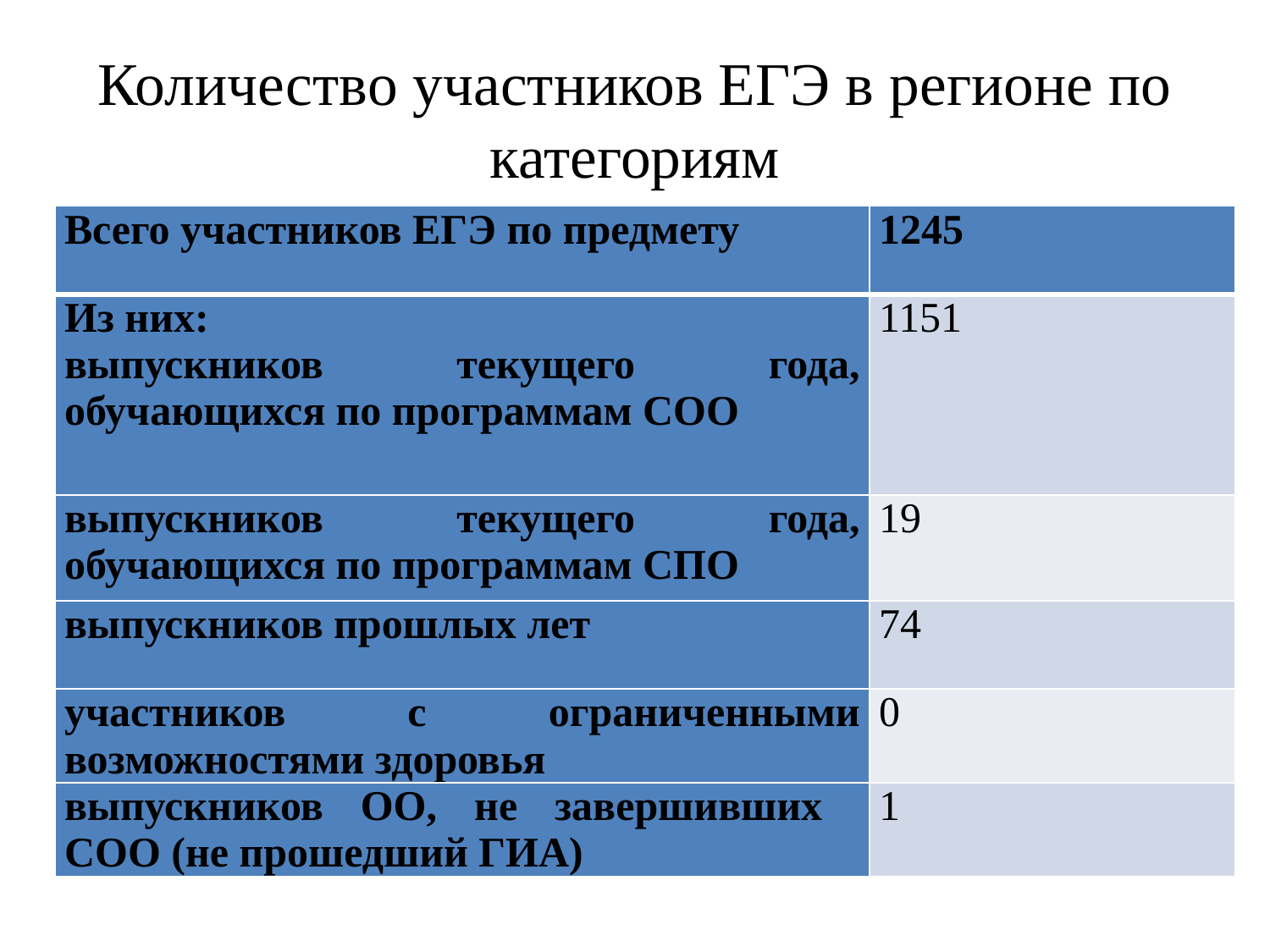

# Количество участников ЕГЭ в регионе по категориям
| Всего участников ЕГЭ по предмету | 1245 |
| --- | --- |
| Из них: выпускников текущего года, обучающихся по программам СОО | 1151 |
| выпускников текущего года, обучающихся по программам СПО | 19 |
| выпускников прошлых лет | 74 |
| участников с ограниченными возможностями здоровья | 0 |
| выпускников ОО, не завершивших СОО (не прошедший ГИА) | 1 |